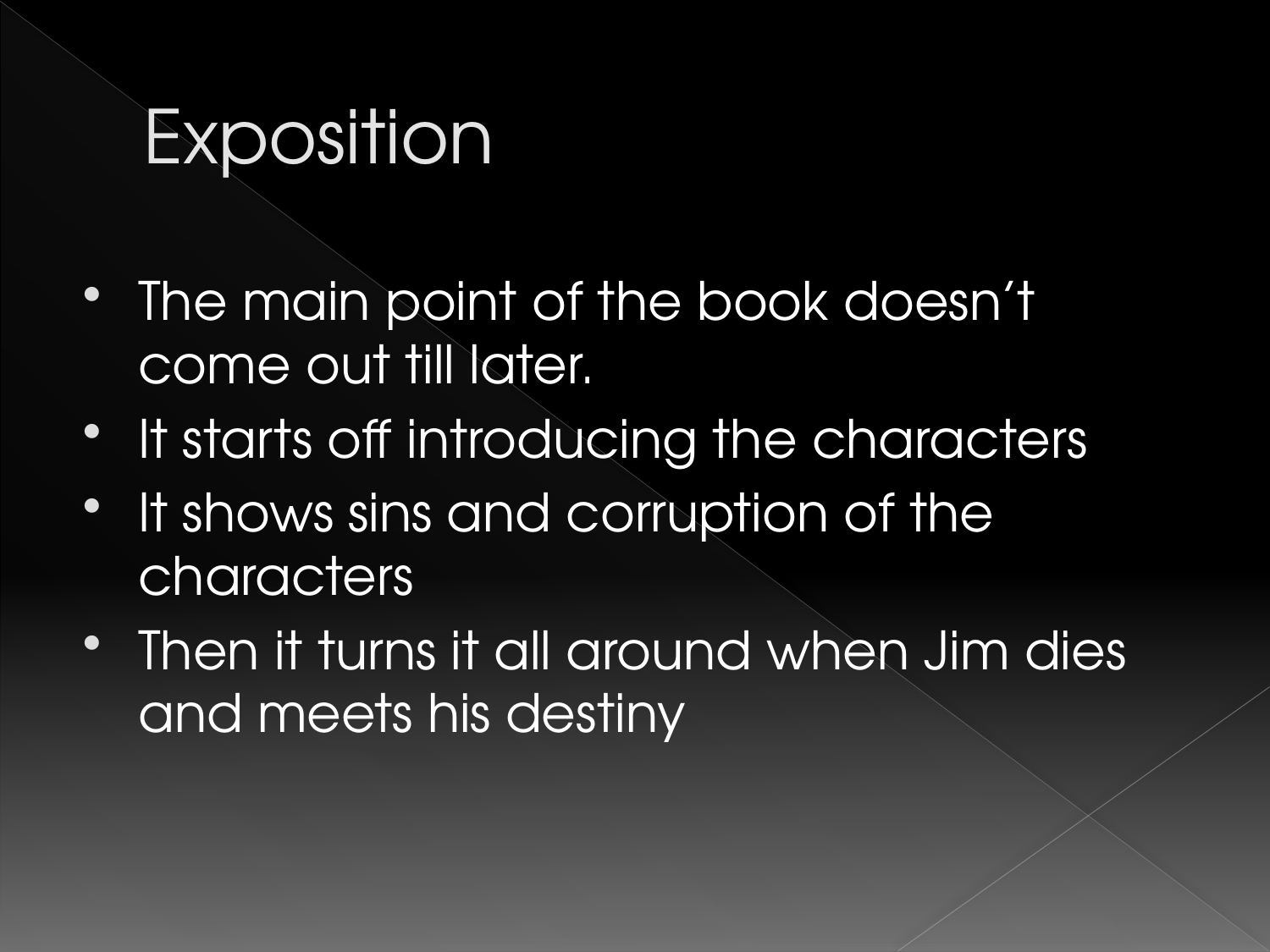

# Exposition
The main point of the book doesn’t come out till later.
It starts off introducing the characters
It shows sins and corruption of the characters
Then it turns it all around when Jim dies and meets his destiny